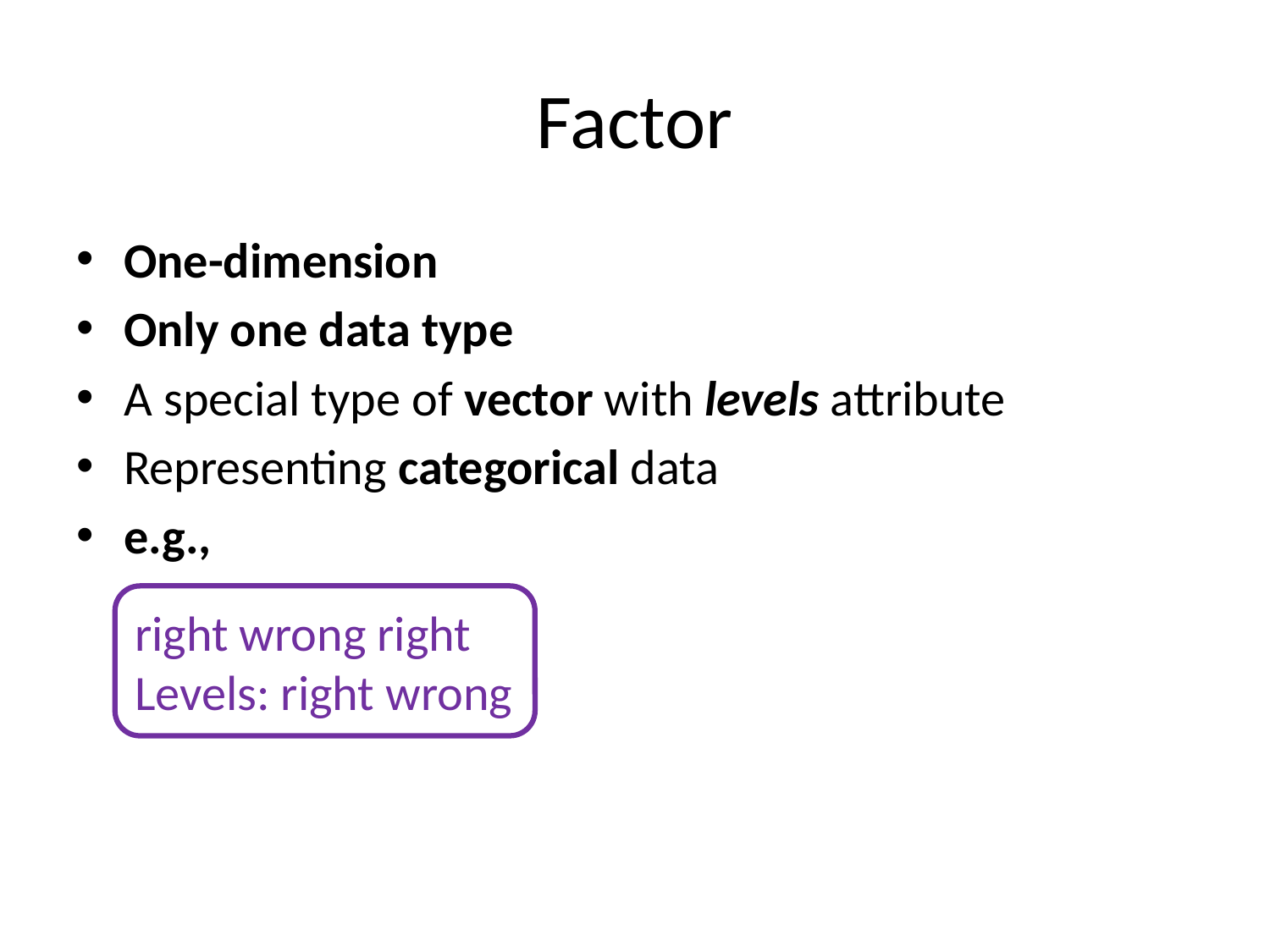

# Factor
One-dimension
Only one data type
A special type of vector with levels attribute
Representing categorical data
e.g.,

right wrong right
Levels: right wrong